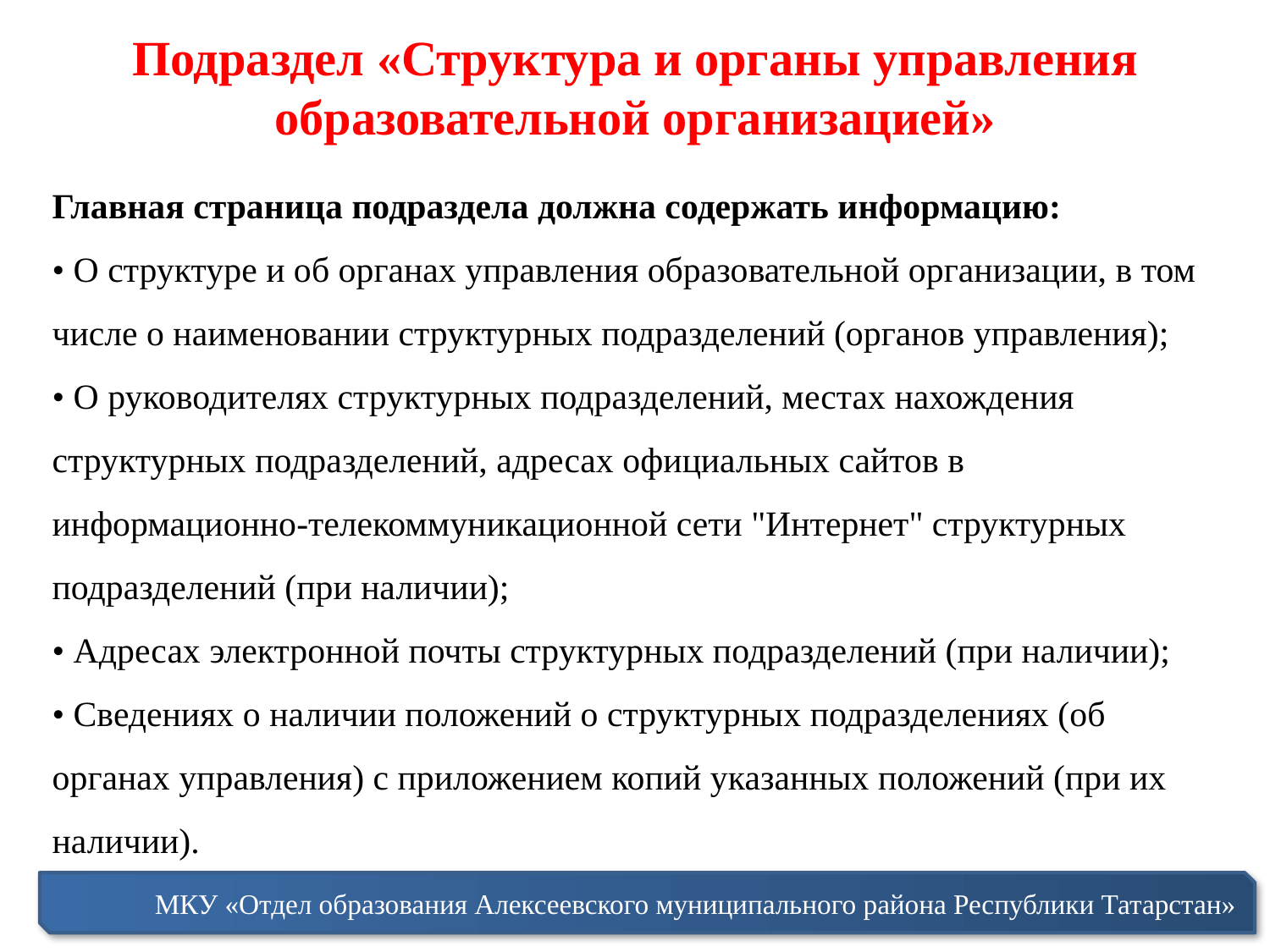

Подраздел «Структура и органы управления образовательной организацией»
Главная страница подраздела должна содержать информацию:
• О структуре и об органах управления образовательной организации, в том числе о наименовании структурных подразделений (органов управления);
• О руководителях структурных подразделений, местах нахождения структурных подразделений, адресах официальных сайтов в информационно-телекоммуникационной сети "Интернет" структурных подразделений (при наличии);
• Адресах электронной почты структурных подразделений (при наличии);
• Сведениях о наличии положений о структурных подразделениях (об органах управления) с приложением копий указанных положений (при их наличии).

МКУ «Отдел образования Алексеевского муниципального района Республики Татарстан»